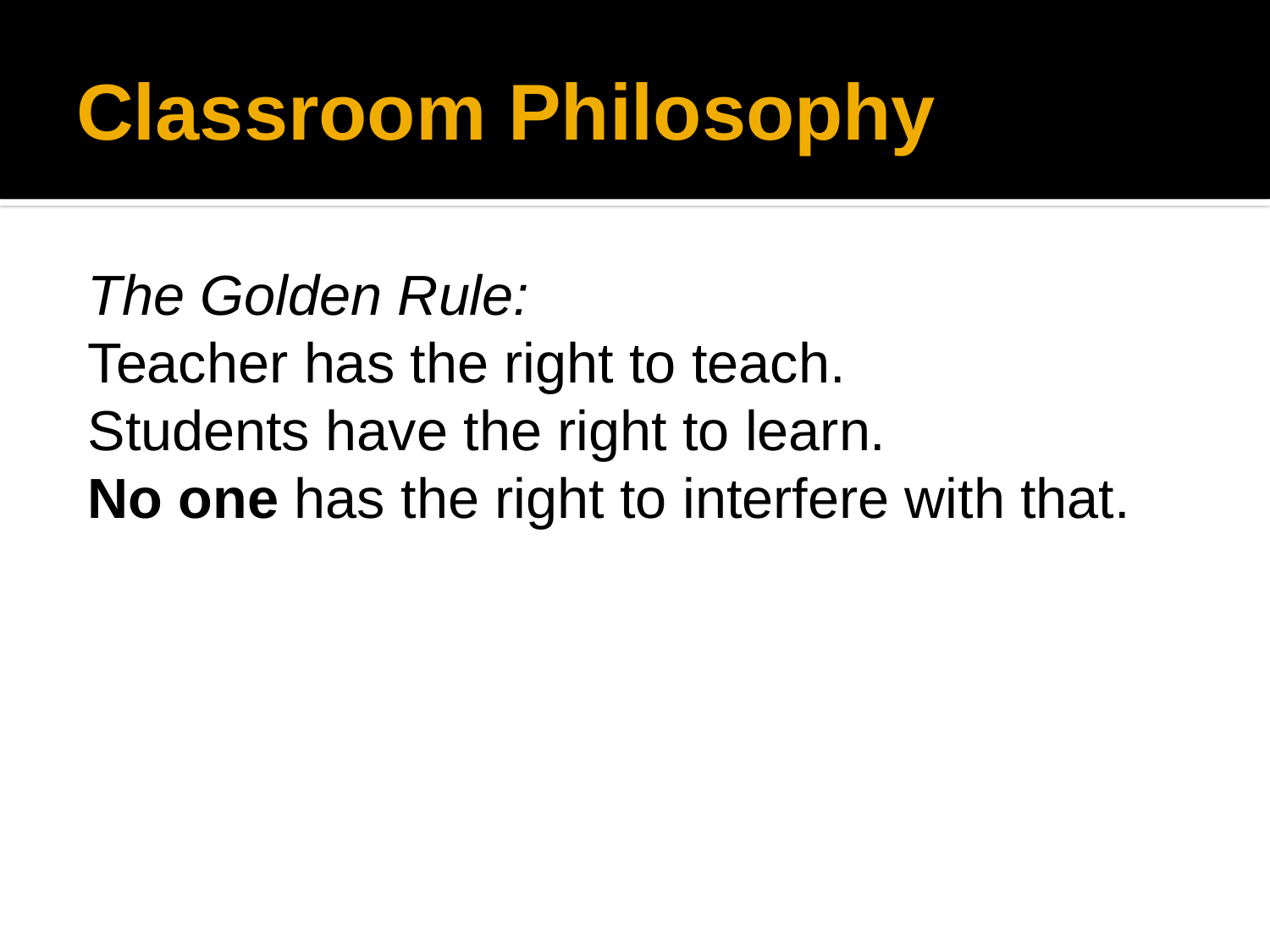

# Classroom Philosophy
The Golden Rule:
Teacher has the right to teach.
Students have the right to learn.
No one has the right to interfere with that.